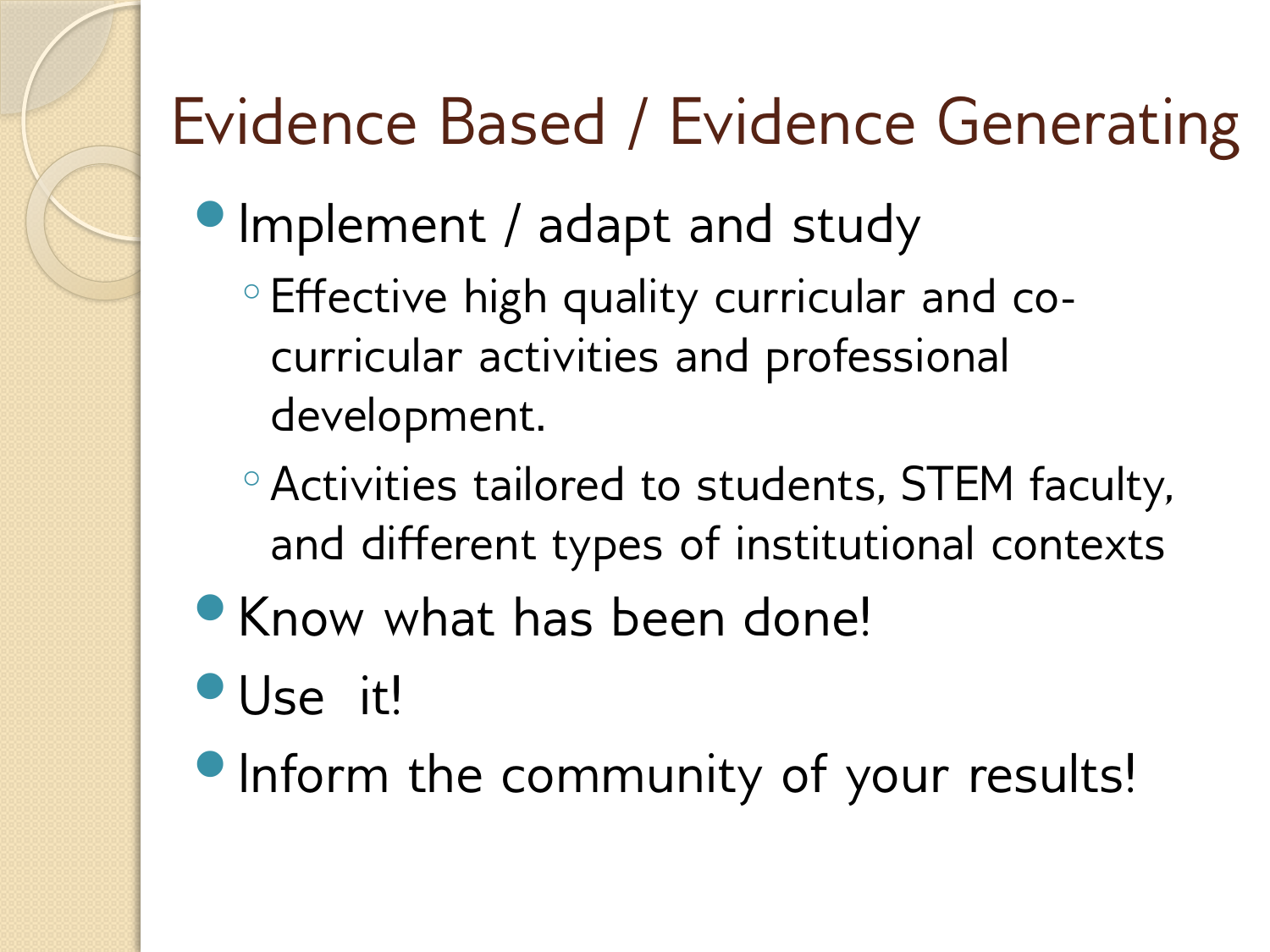

# Evidence Based / Evidence Generating
Implement / adapt and study
Effective high quality curricular and co-curricular activities and professional development.
Activities tailored to students, STEM faculty, and different types of institutional contexts
Know what has been done!
Use  it!
Inform the community of your results!